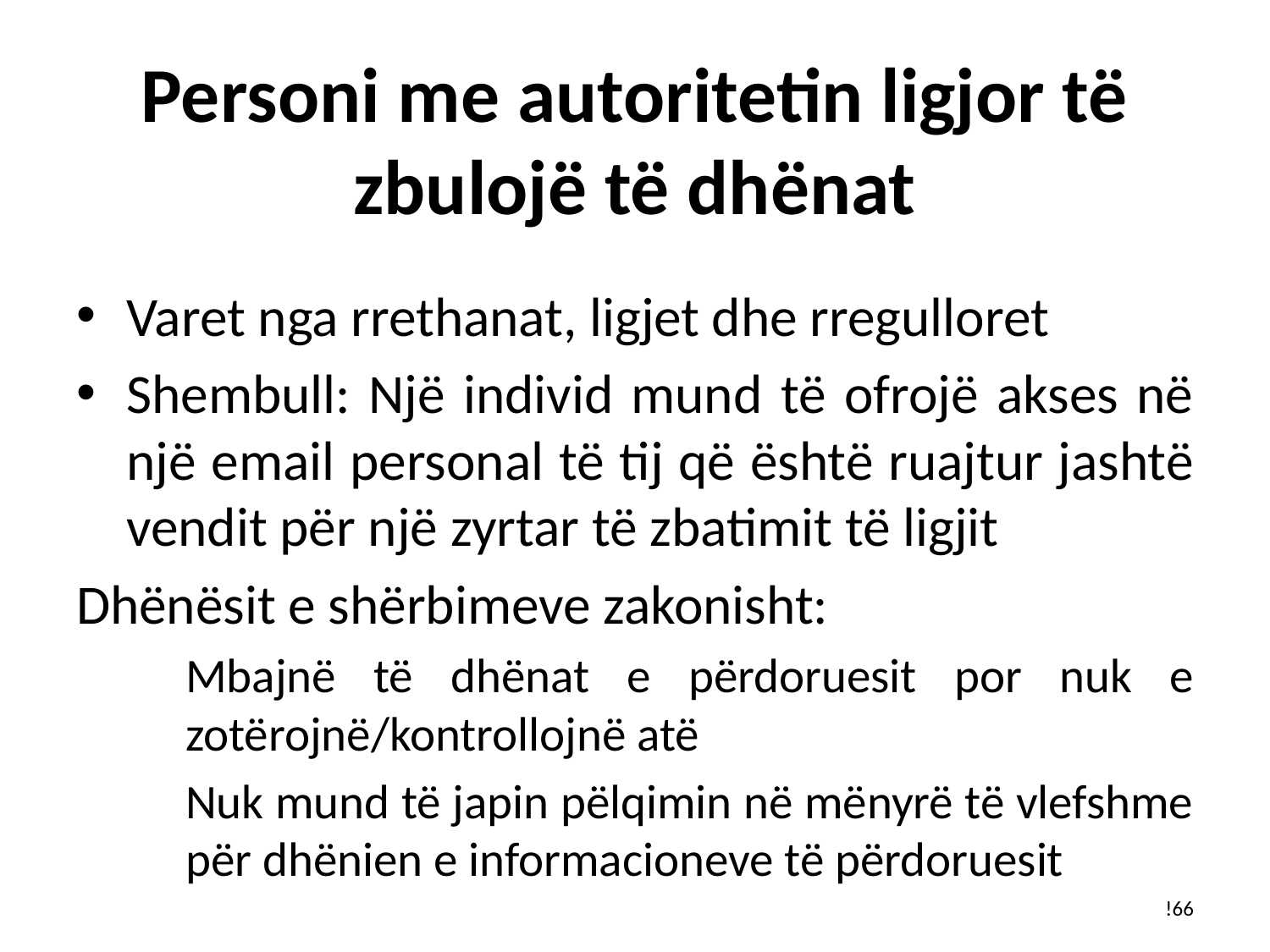

# Personi me autoritetin ligjor të zbulojë të dhënat
Varet nga rrethanat, ligjet dhe rregulloret
Shembull: Një individ mund të ofrojë akses në një email personal të tij që është ruajtur jashtë vendit për një zyrtar të zbatimit të ligjit
Dhënësit e shërbimeve zakonisht:
Mbajnë të dhënat e përdoruesit por nuk e zotërojnë/kontrollojnë atë
Nuk mund të japin pëlqimin në mënyrë të vlefshme për dhënien e informacioneve të përdoruesit
!66